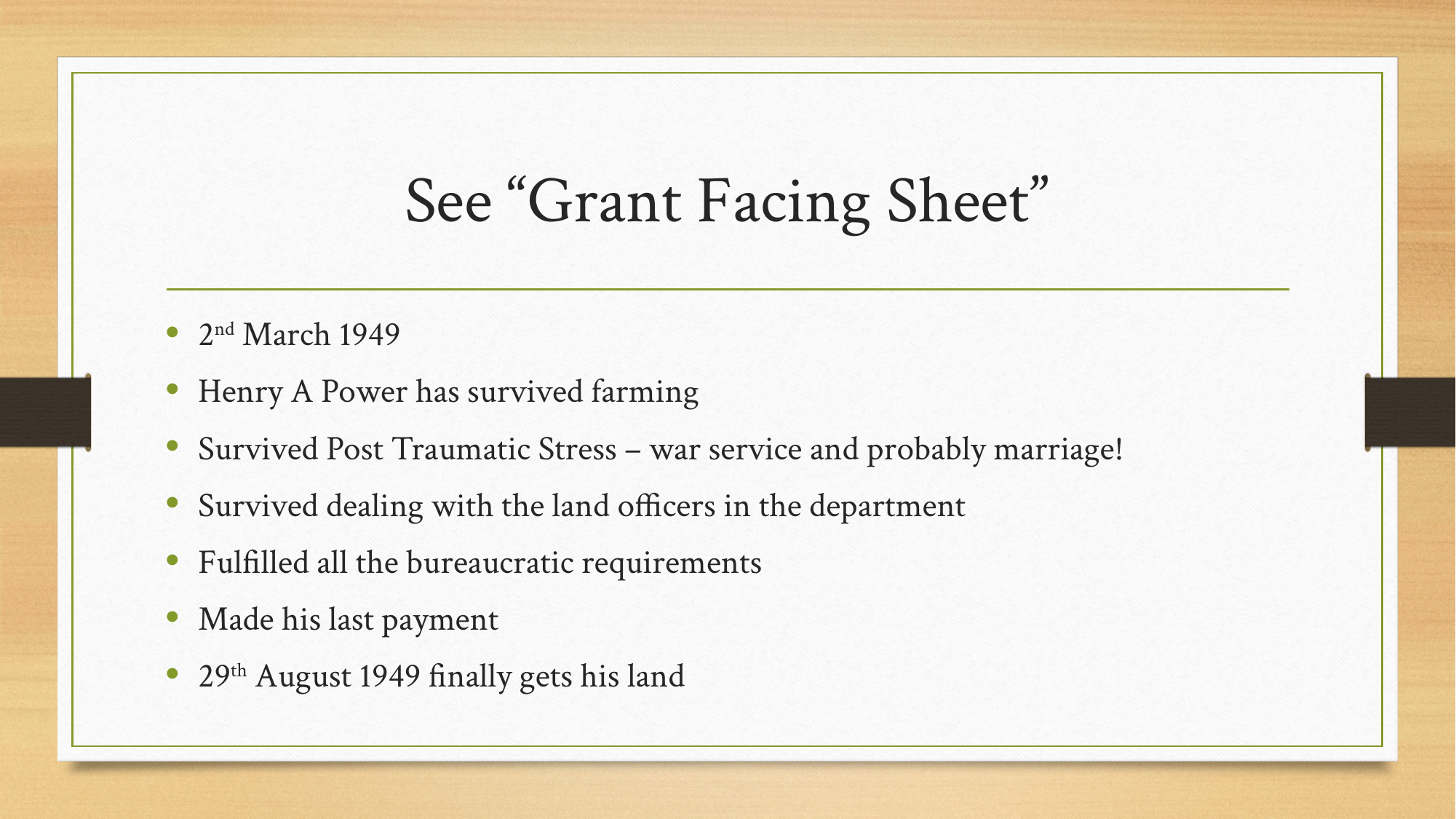

# See “Grant Facing Sheet”
2nd March 1949
Henry A Power has survived farming
Survived Post Traumatic Stress – war service and probably marriage!
Survived dealing with the land officers in the department
Fulfilled all the bureaucratic requirements
Made his last payment
29th August 1949 finally gets his land